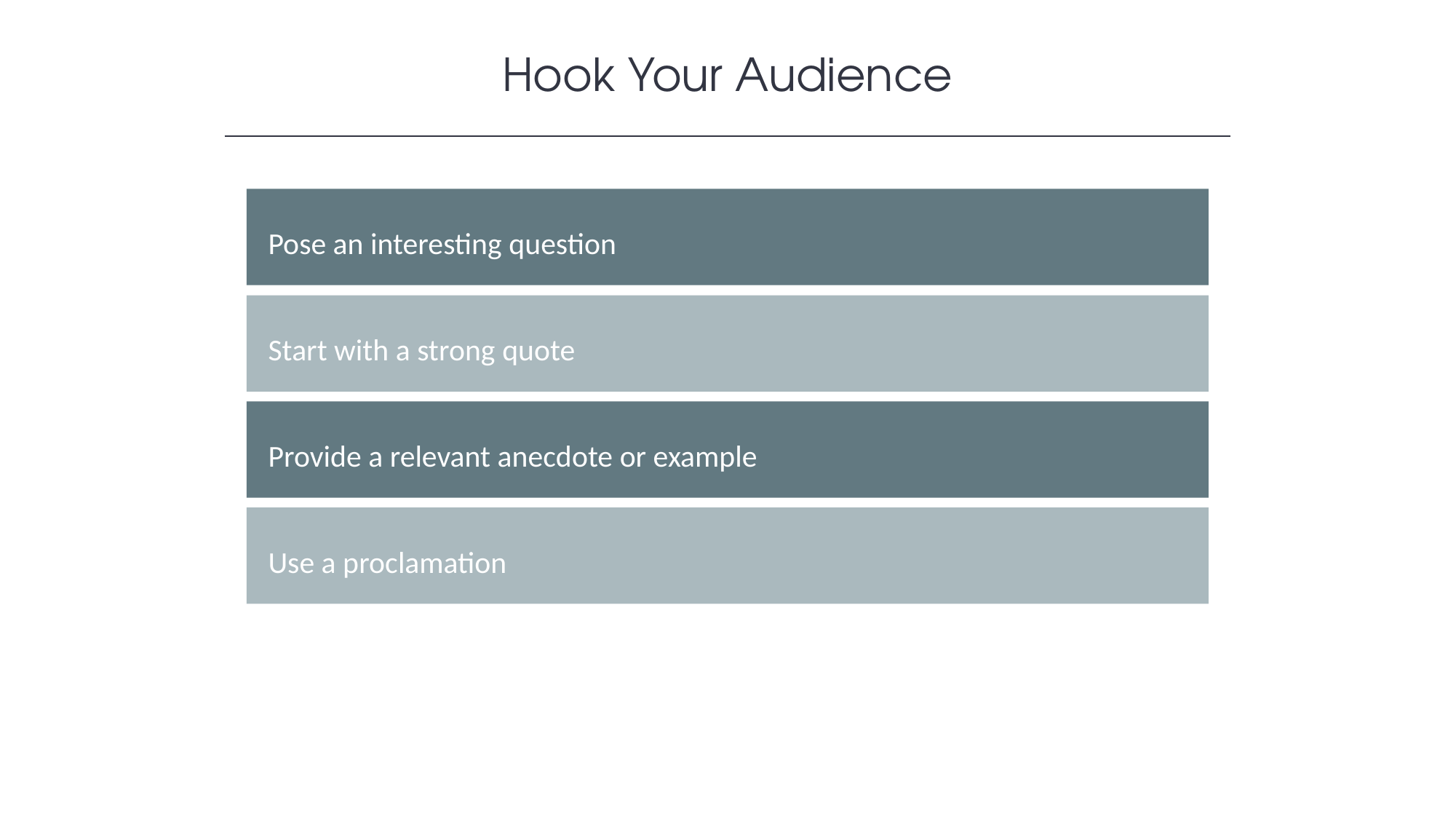

Hook Your Audience
HAWKES LEARNING

Pose an interesting question

Start with a strong quote

Provide a relevant anecdote or example

Use a proclamation